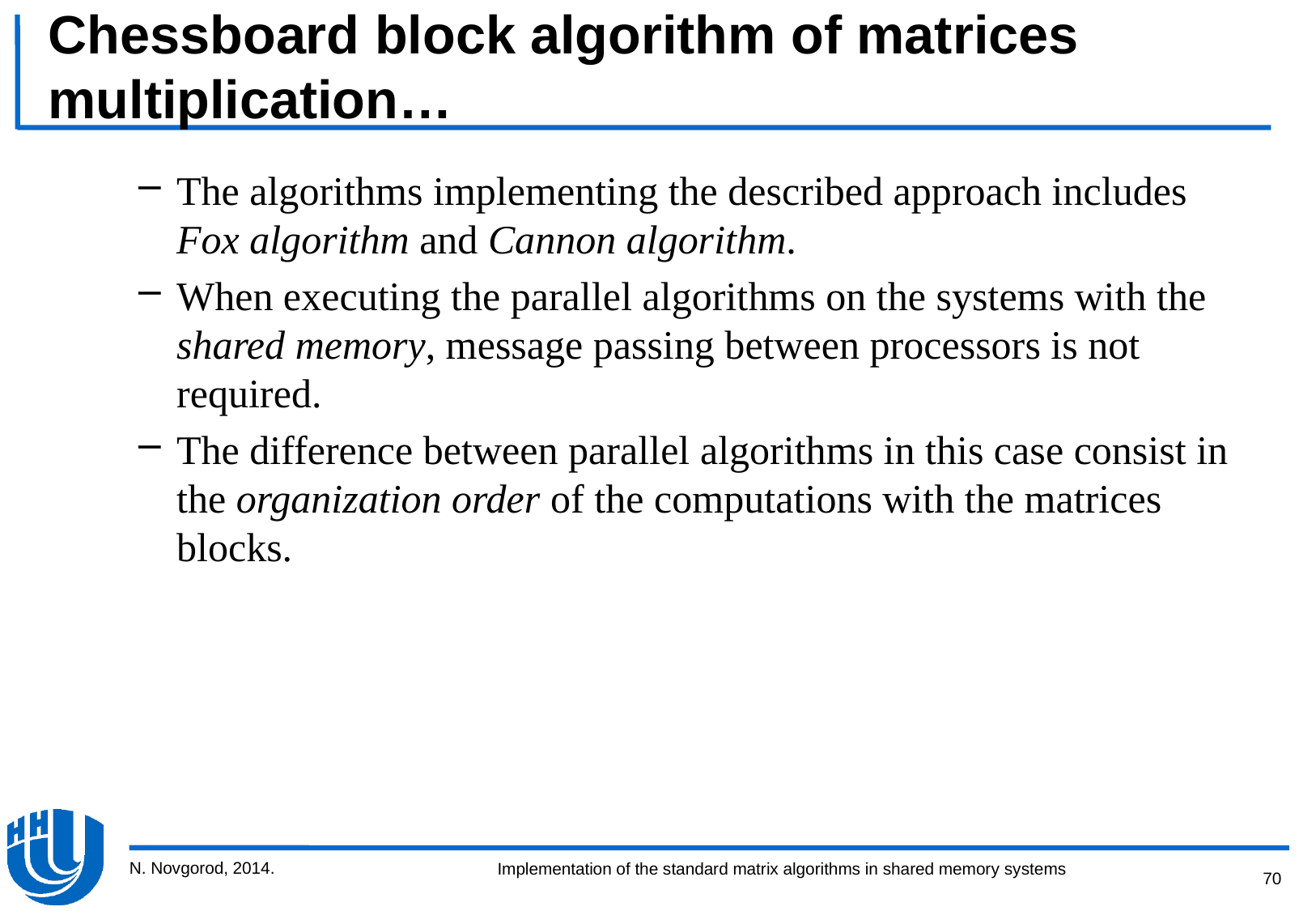

# Chessboard block algorithm of matrices multiplication…
The algorithms implementing the described approach includes Fox algorithm and Cannon algorithm.
When executing the parallel algorithms on the systems with the shared memory, message passing between processors is not required.
The difference between parallel algorithms in this case consist in the organization order of the computations with the matrices blocks.
N. Novgorod, 2014.
70
Implementation of the standard matrix algorithms in shared memory systems